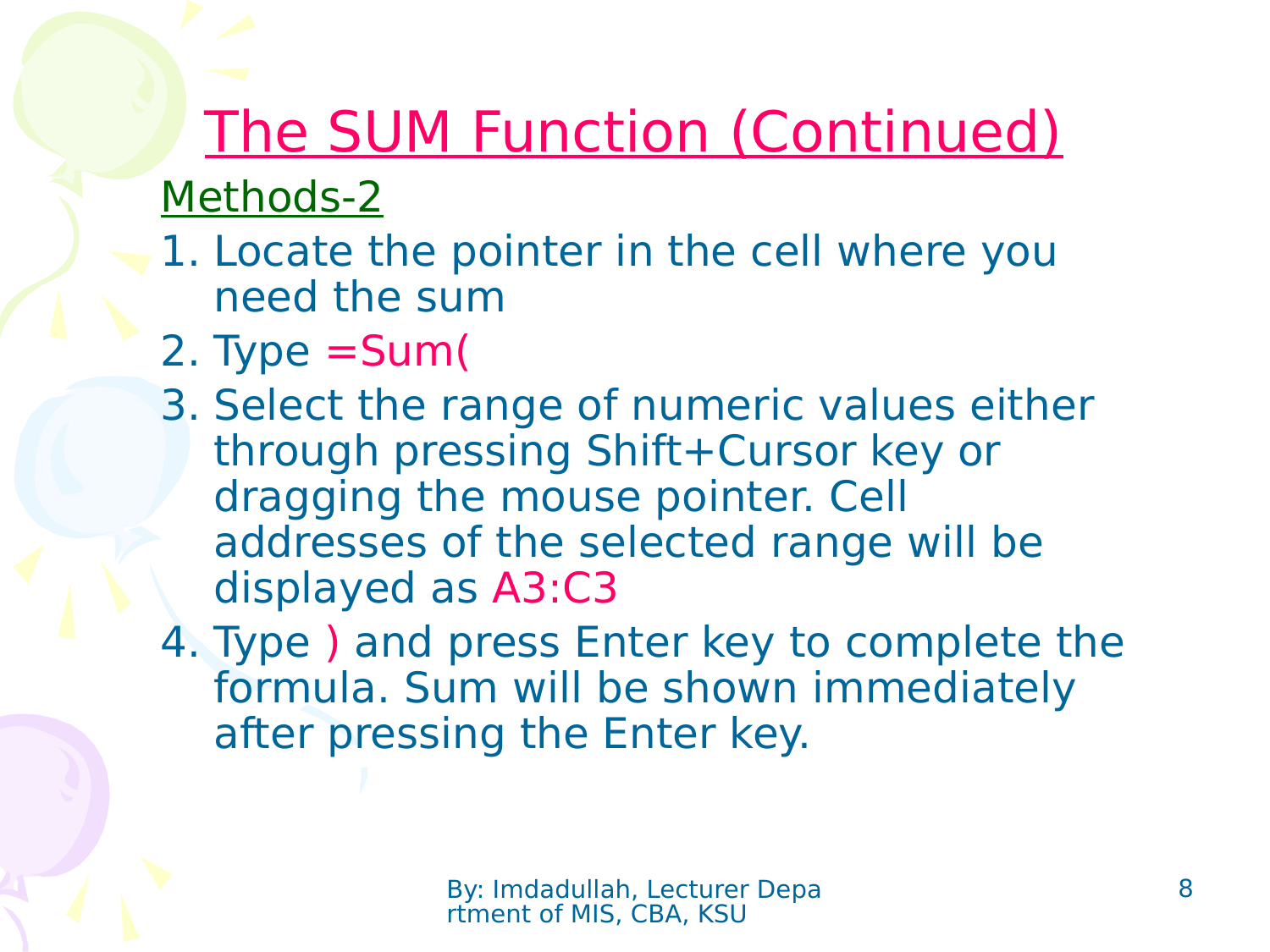

# The SUM Function (Continued)
Methods-2
Locate the pointer in the cell where you need the sum
Type =Sum(
Select the range of numeric values either through pressing Shift+Cursor key or dragging the mouse pointer. Cell addresses of the selected range will be displayed as A3:C3
Type ) and press Enter key to complete the formula. Sum will be shown immediately after pressing the Enter key.

8
By: Imdadullah, Lecturer Department of MIS, CBA, KSU